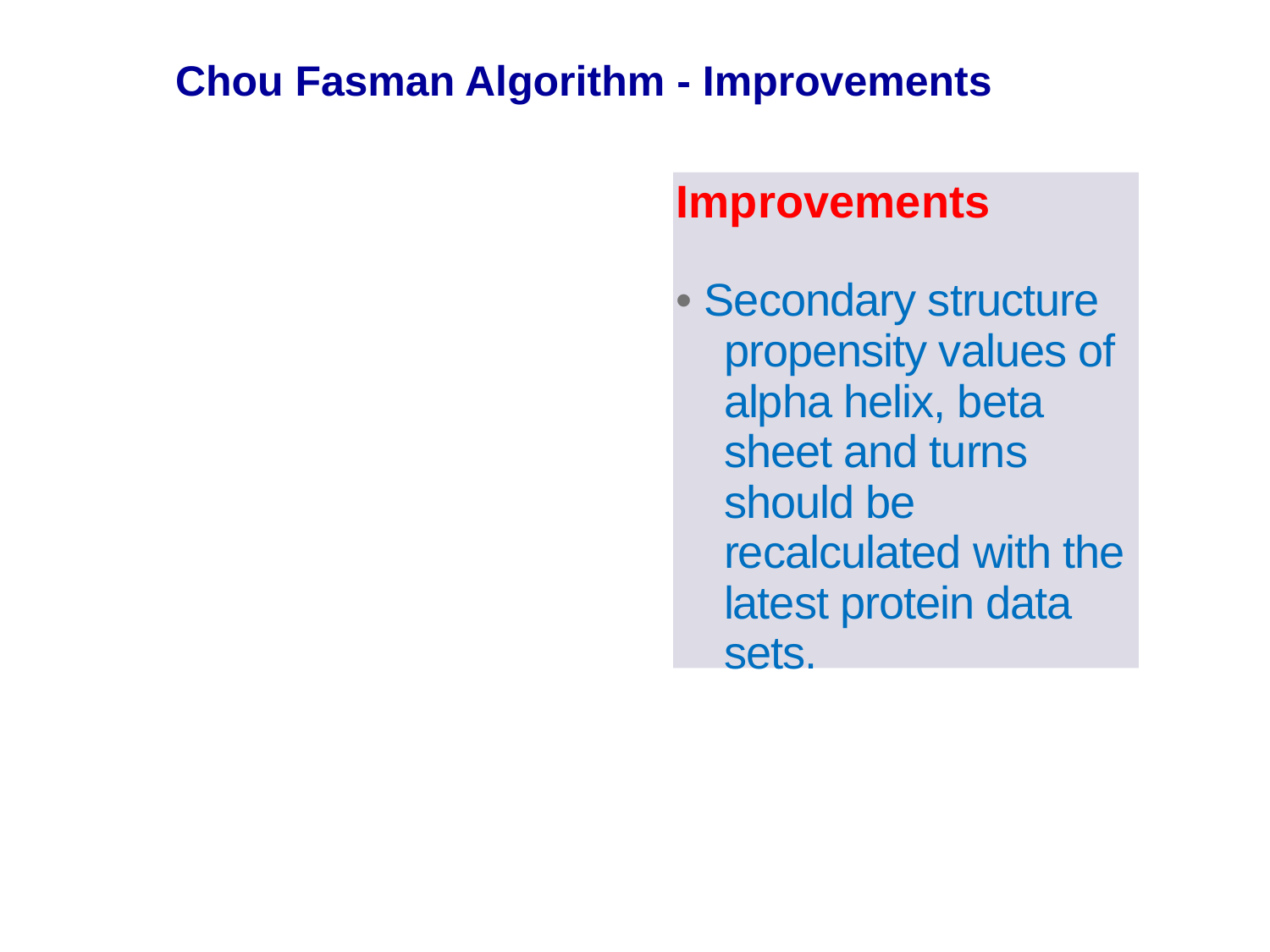

Chou Fasman Algorithm - Improvements
Improvements
• Secondary structure propensity values of alpha helix, beta sheet and turns should be
recalculated with the latest protein data sets.